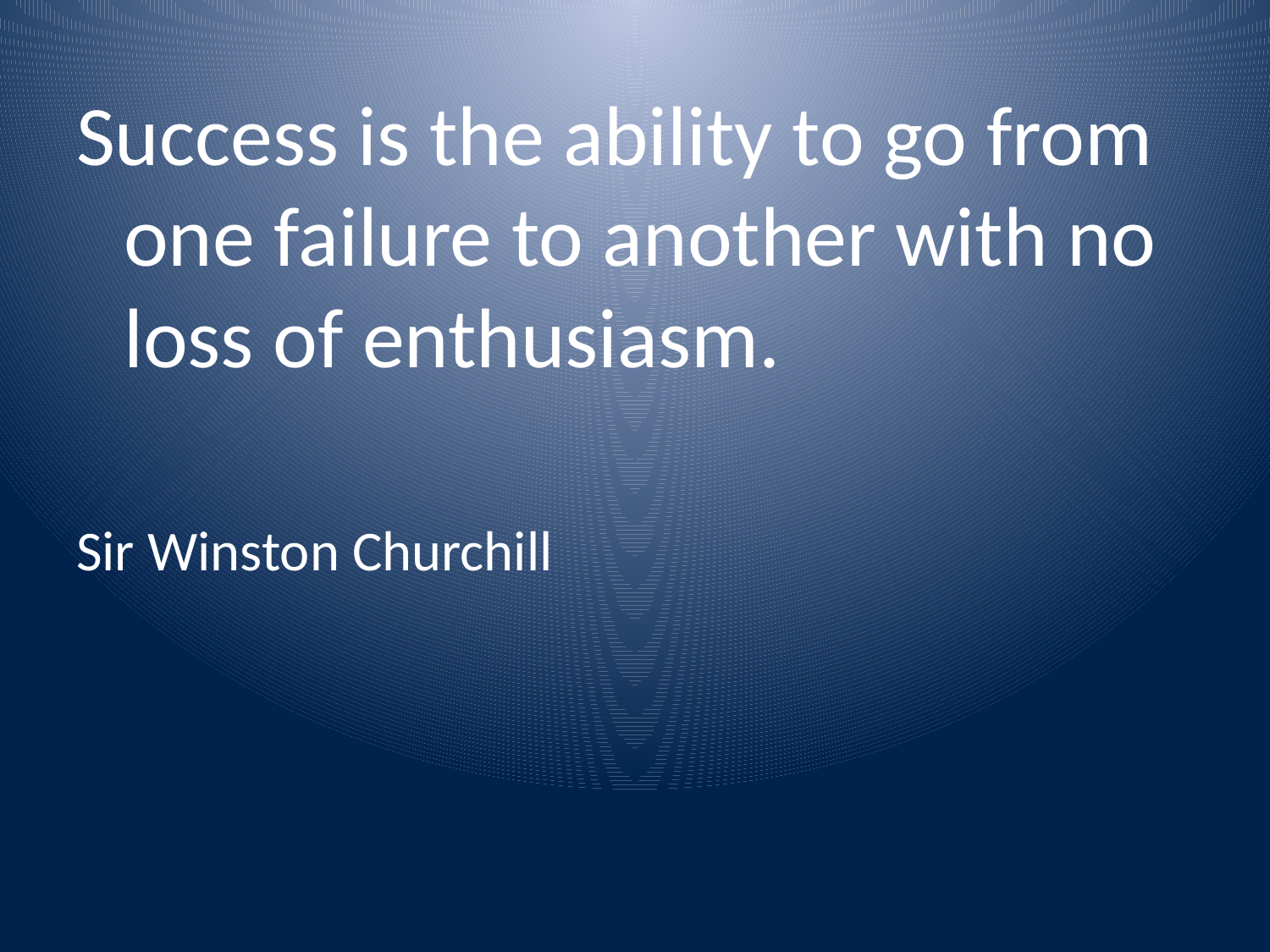

Success is the ability to go from one failure to another with no loss of enthusiasm.

Sir Winston Churchill